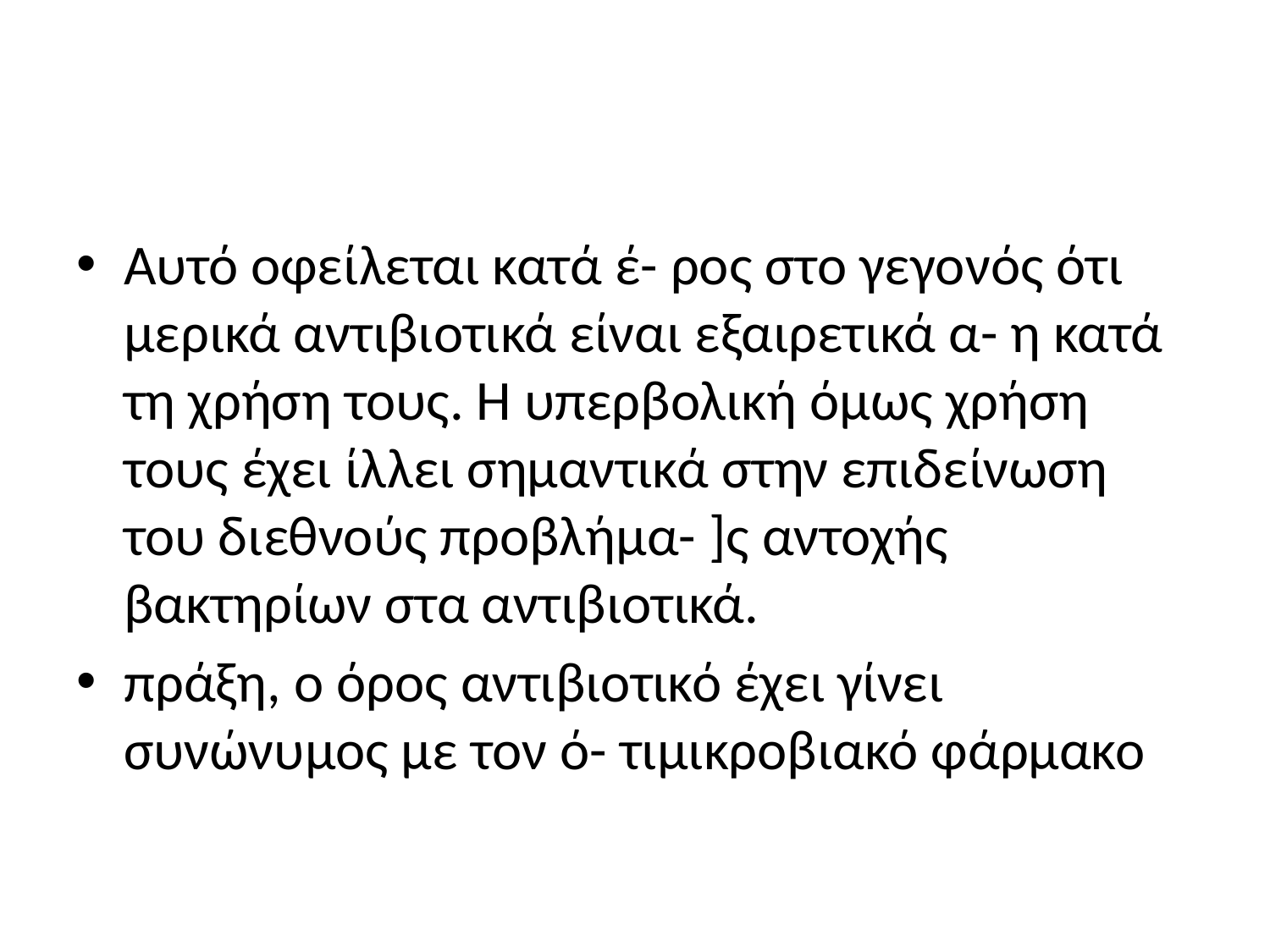

#
Αυτό οφείλεται κατά έ- ρος στο γεγονός ότι μερικά αντιβιοτικά είναι εξαιρετικά α- η κατά τη χρήση τους. Η υπερβολική όμως χρήση τους έχει ίλλει σημαντικά στην επιδείνωση του διεθνούς προβλήμα- ]ς αντοχής βακτηρίων στα αντιβιοτικά.
πράξη, ο όρος αντιβιοτικό έχει γίνει συνώνυμος με τον ό- τιμικροβιακό φάρμακο